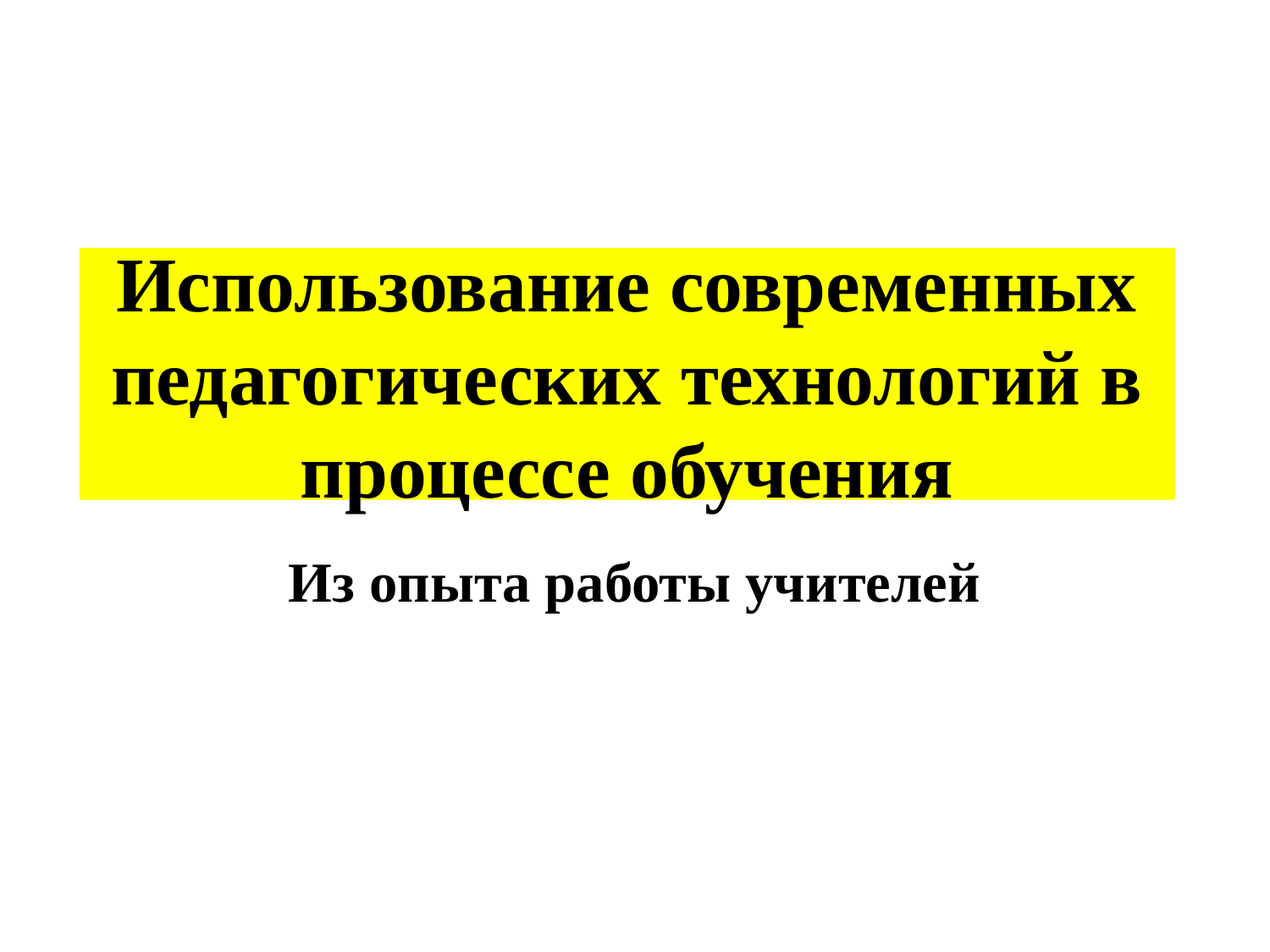

# Использование современных педагогических технологий в процессе обучения
Из опыта работы учителей